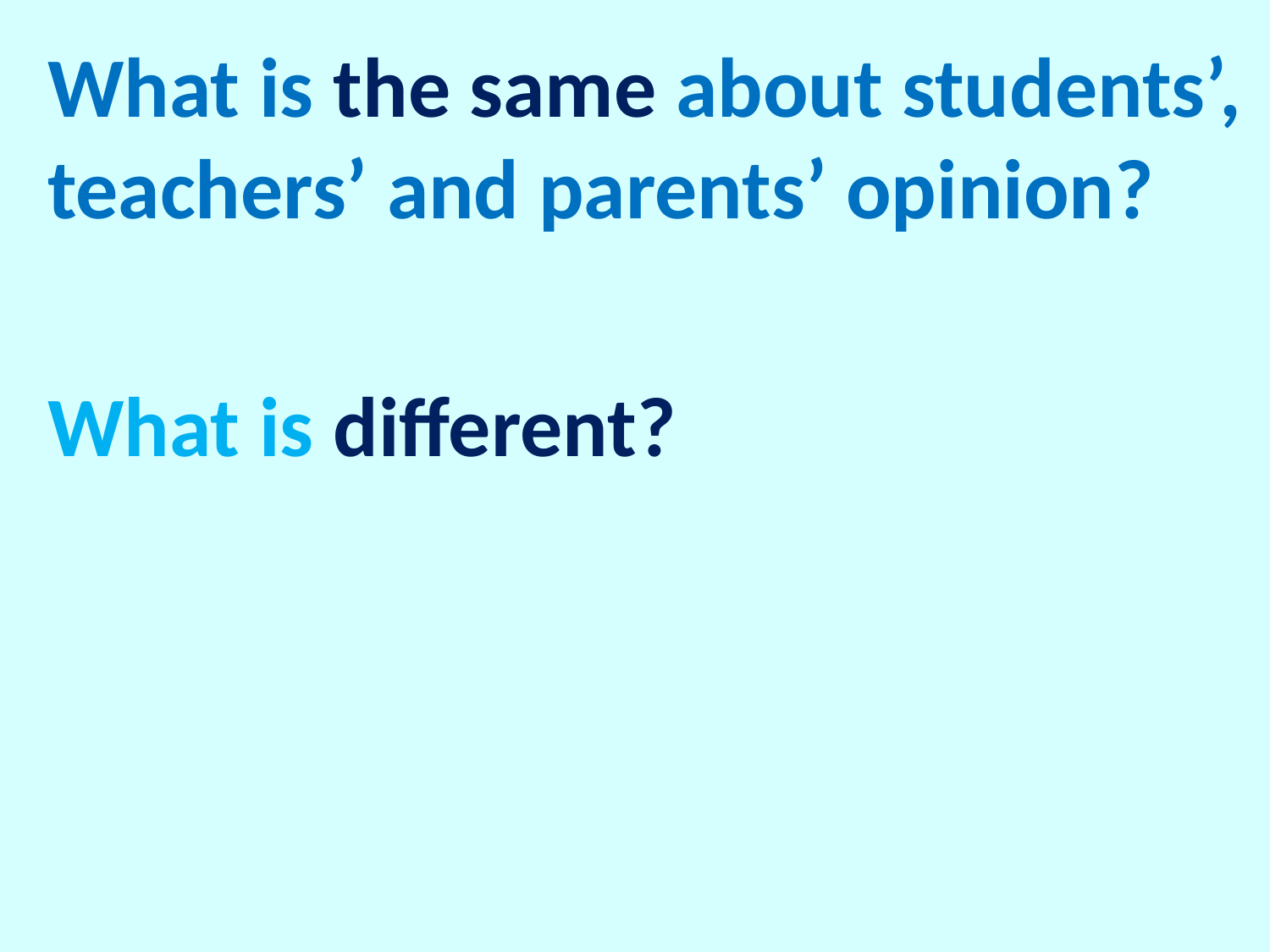

What is the same about students’, teachers’ and parents’ opinion?
What is different?